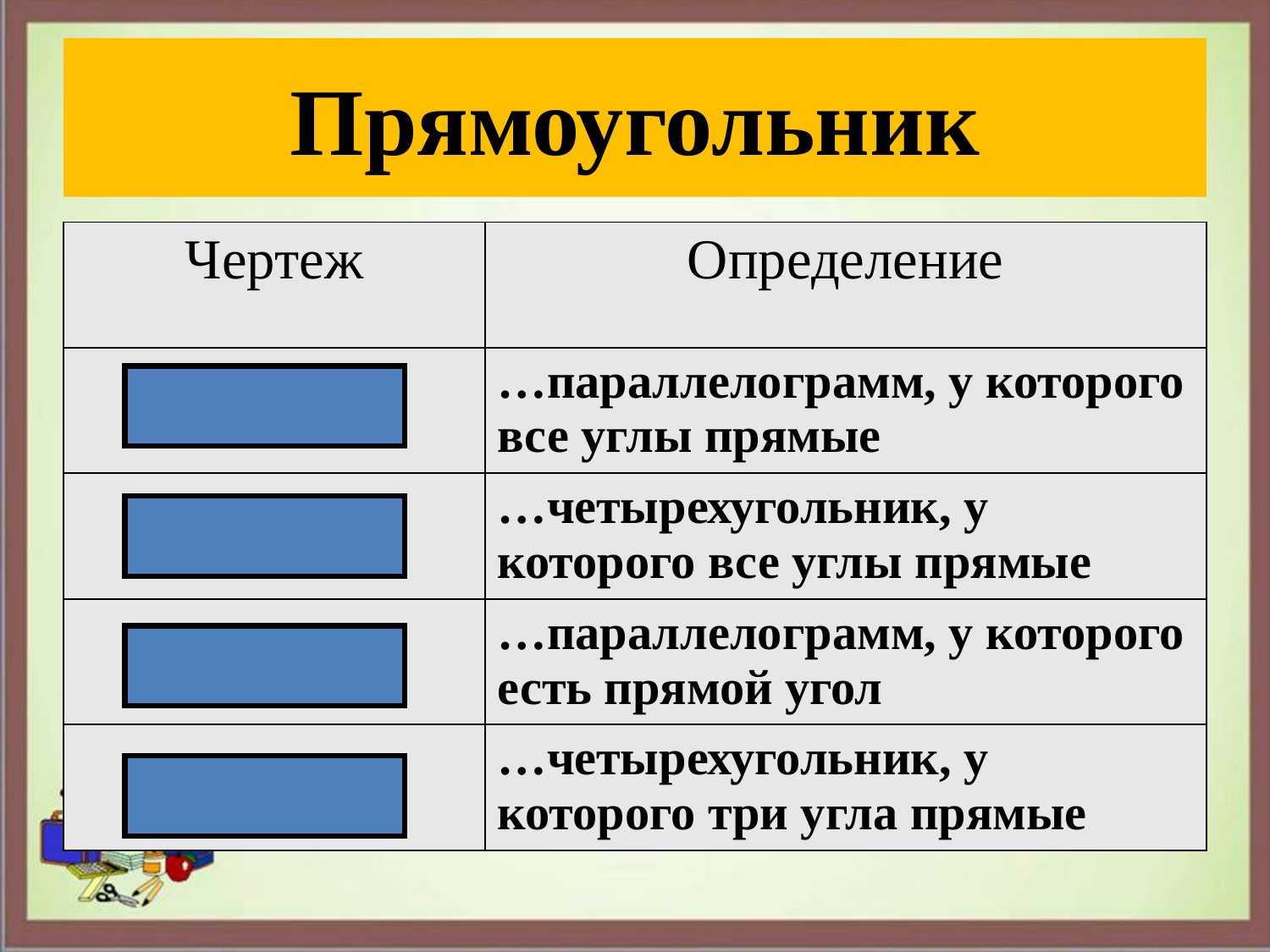

# Прямоугольник
| Чертеж | Определение |
| --- | --- |
|  | …параллелограмм, у которого все углы прямые |
|  | …четырехугольник, у которого все углы прямые |
|  | …параллелограмм, у которого есть прямой угол |
|  | …четырехугольник, у которого три угла прямые |